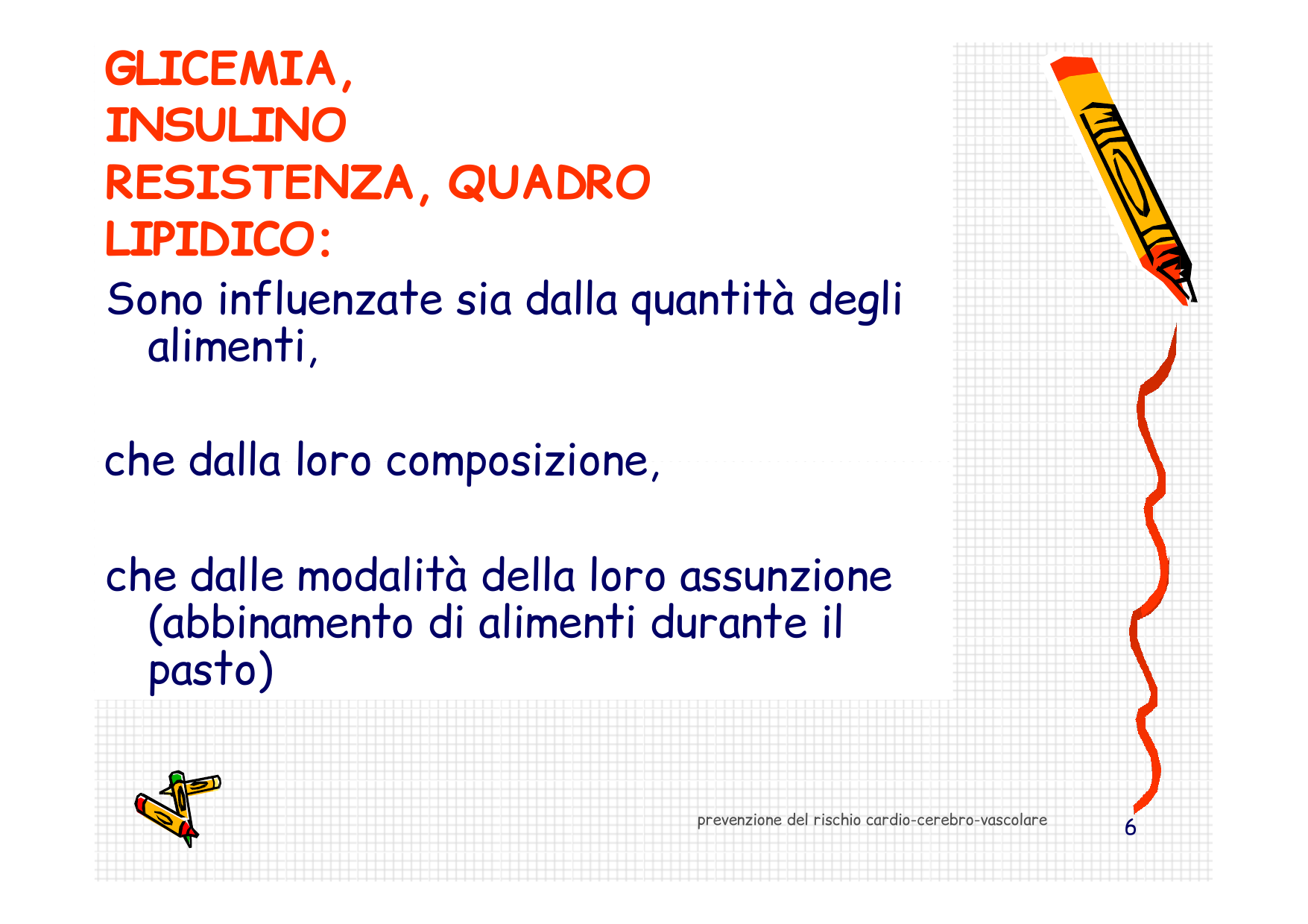

GLICEMIA,
INSULINO	RESISTENZA, QUADRO	LIPIDICO:

Provincia Milano 1

Sono influenzate sia dalla quantità degli alimenti,

che dalla loro composizione,

che dalle modalità della loro assunzione (abbinamento di alimenti durante il pasto)

prevenzione del rischio cardio-cerebro-vascolare

6